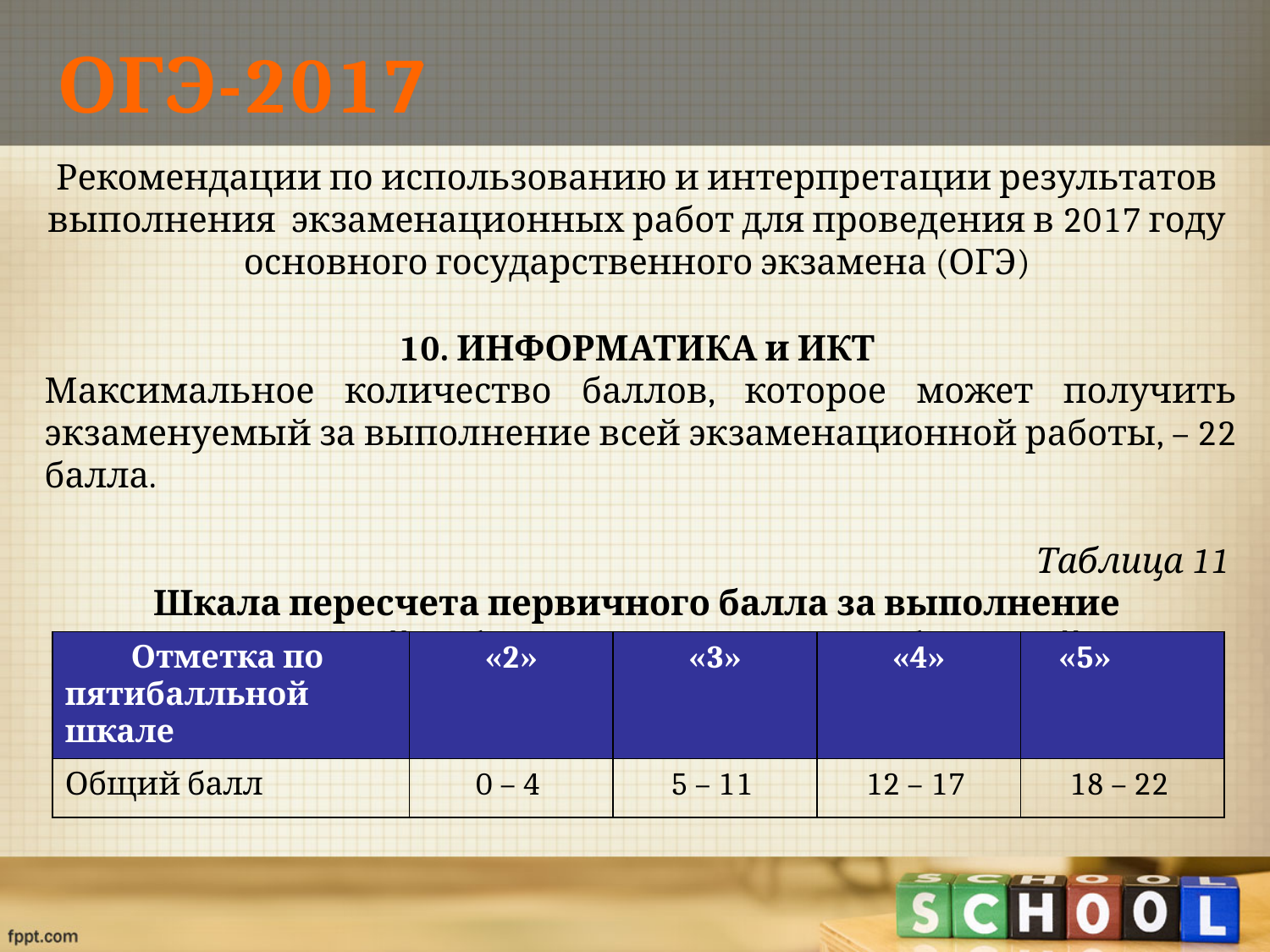

# ОГЭ-2017
Рекомендации по использованию и интерпретации результатов выполнения  экзаменационных работ для проведения в 2017 году основного государственного экзамена (ОГЭ)
10. ИНФОРМАТИКА и ИКТ
Максимальное количество баллов, которое может получить экзаменуемый за выполнение всей экзаменационной работы, – 22 балла.

Таблица 11
Шкала пересчета первичного балла за выполнение
экзаменационной работы в отметку по пятибалльной шкале
| Отметка по пятибалльной шкале | «2» | «3» | «4» | «5» |
| --- | --- | --- | --- | --- |
| Общий балл | 0 – 4 | 5 – 11 | 12 – 17 | 18 – 22 |